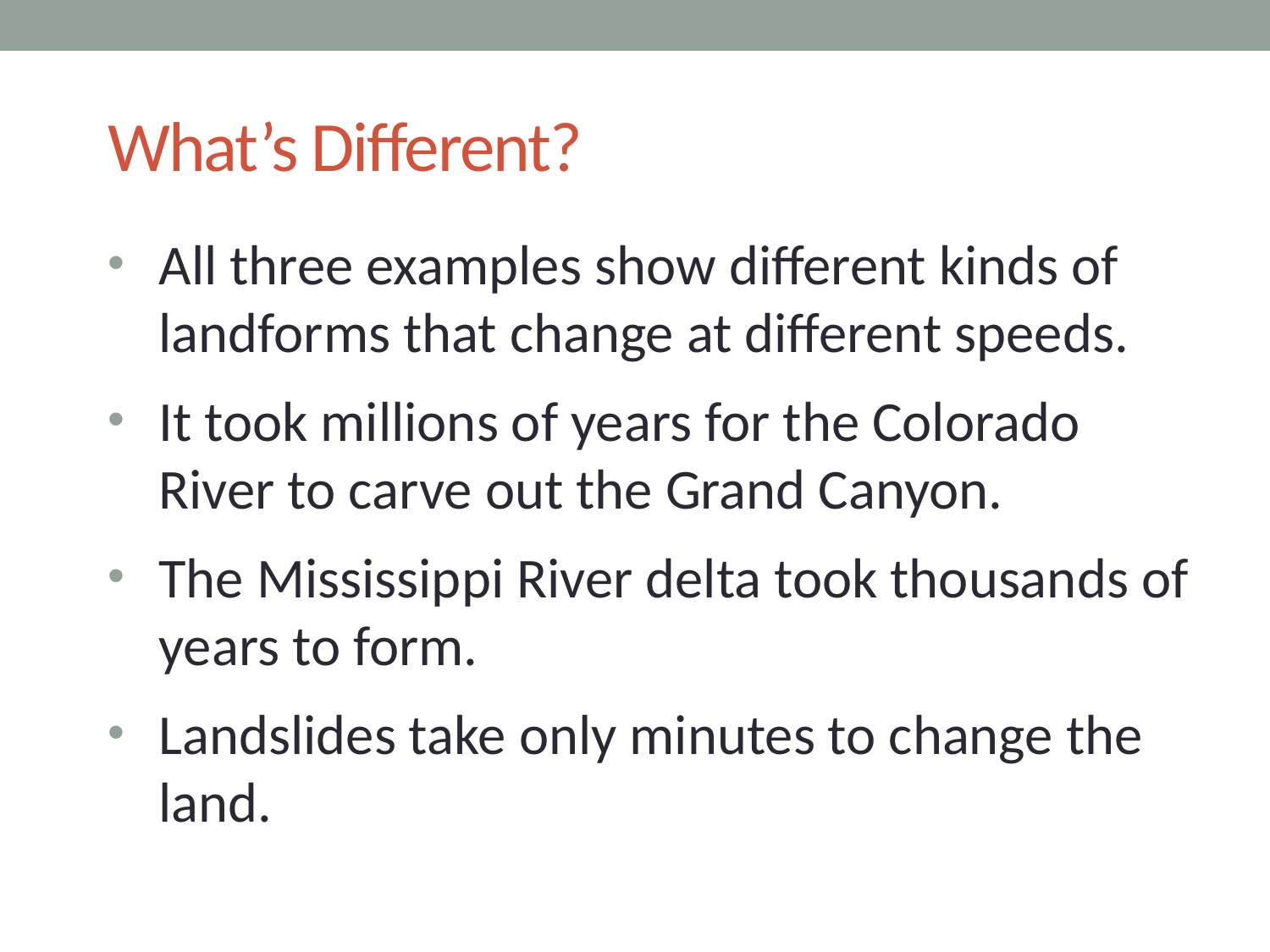

# What’s Different?
All three examples show different kinds of landforms that change at different speeds.
It took millions of years for the Colorado River to carve out the Grand Canyon.
The Mississippi River delta took thousands of years to form.
Landslides take only minutes to change the land.